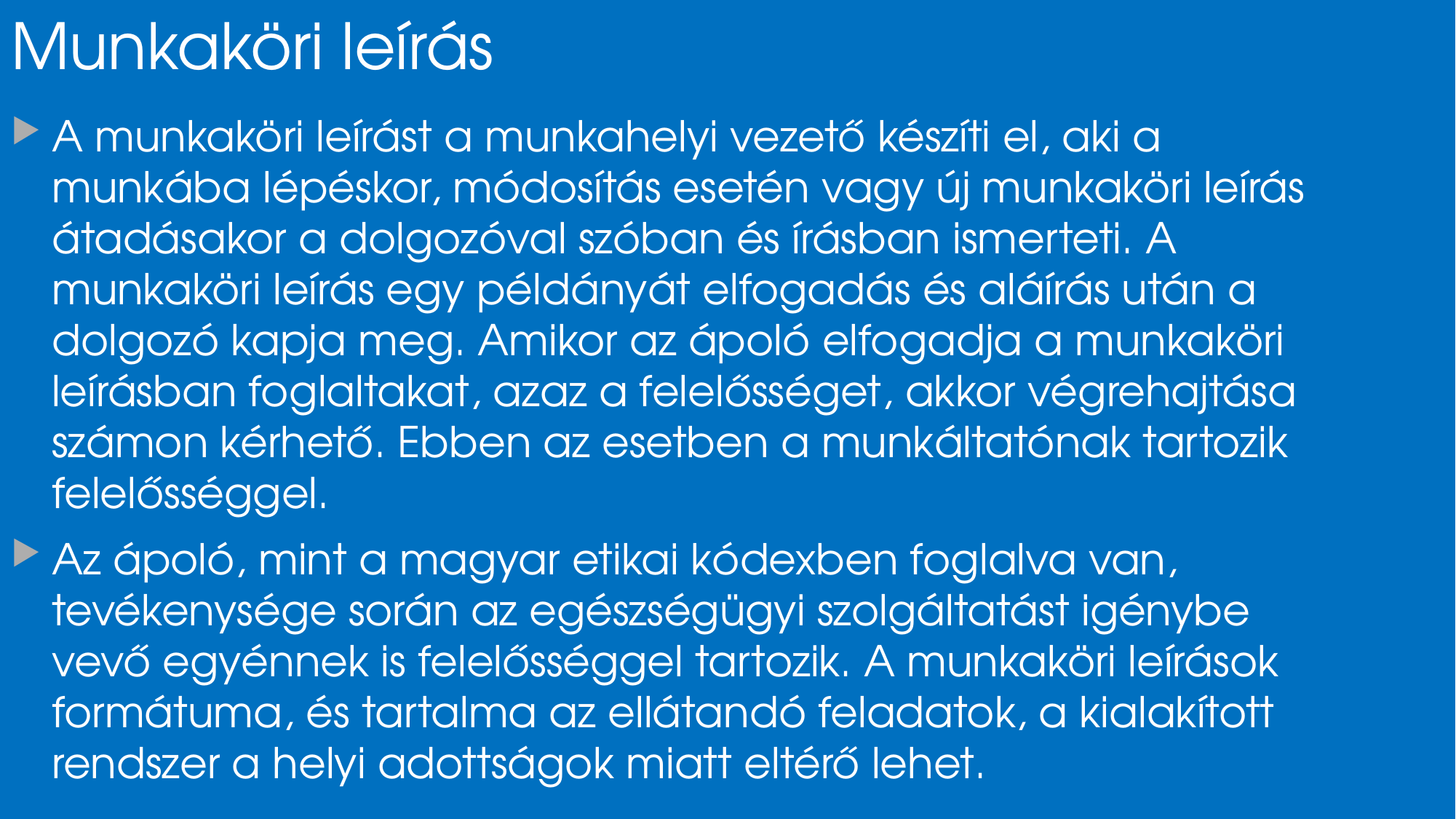

# Munkaköri leírás
A munkaköri leírást a munkahelyi vezető készíti el, aki a munkába lépéskor, módosítás esetén vagy új munkaköri leírás átadásakor a dolgozóval szóban és írásban ismerteti. A munkaköri leírás egy példányát elfogadás és aláírás után a dolgozó kapja meg. Amikor az ápoló elfogadja a munkaköri leírásban foglaltakat, azaz a felelősséget, akkor végrehajtása számon kérhető. Ebben az esetben a munkáltatónak tartozik felelősséggel.
Az ápoló, mint a magyar etikai kódexben foglalva van, tevékenysége során az egészségügyi szolgáltatást igénybe vevő egyénnek is felelősséggel tartozik. A munkaköri leírások formátuma, és tartalma az ellátandó feladatok, a kialakított rendszer a helyi adottságok miatt eltérő lehet.